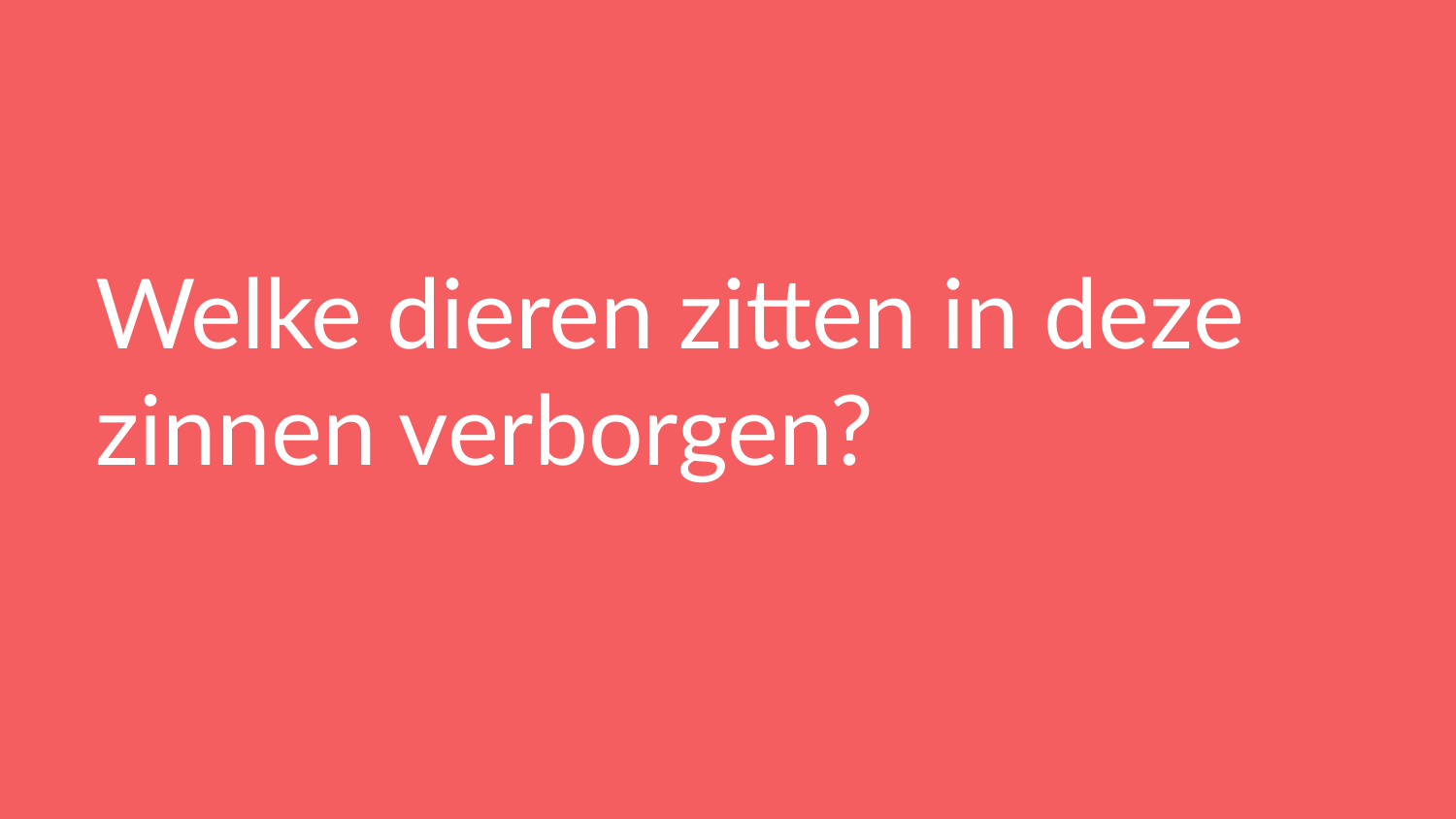

# Welke dieren zitten in deze zinnen verborgen?